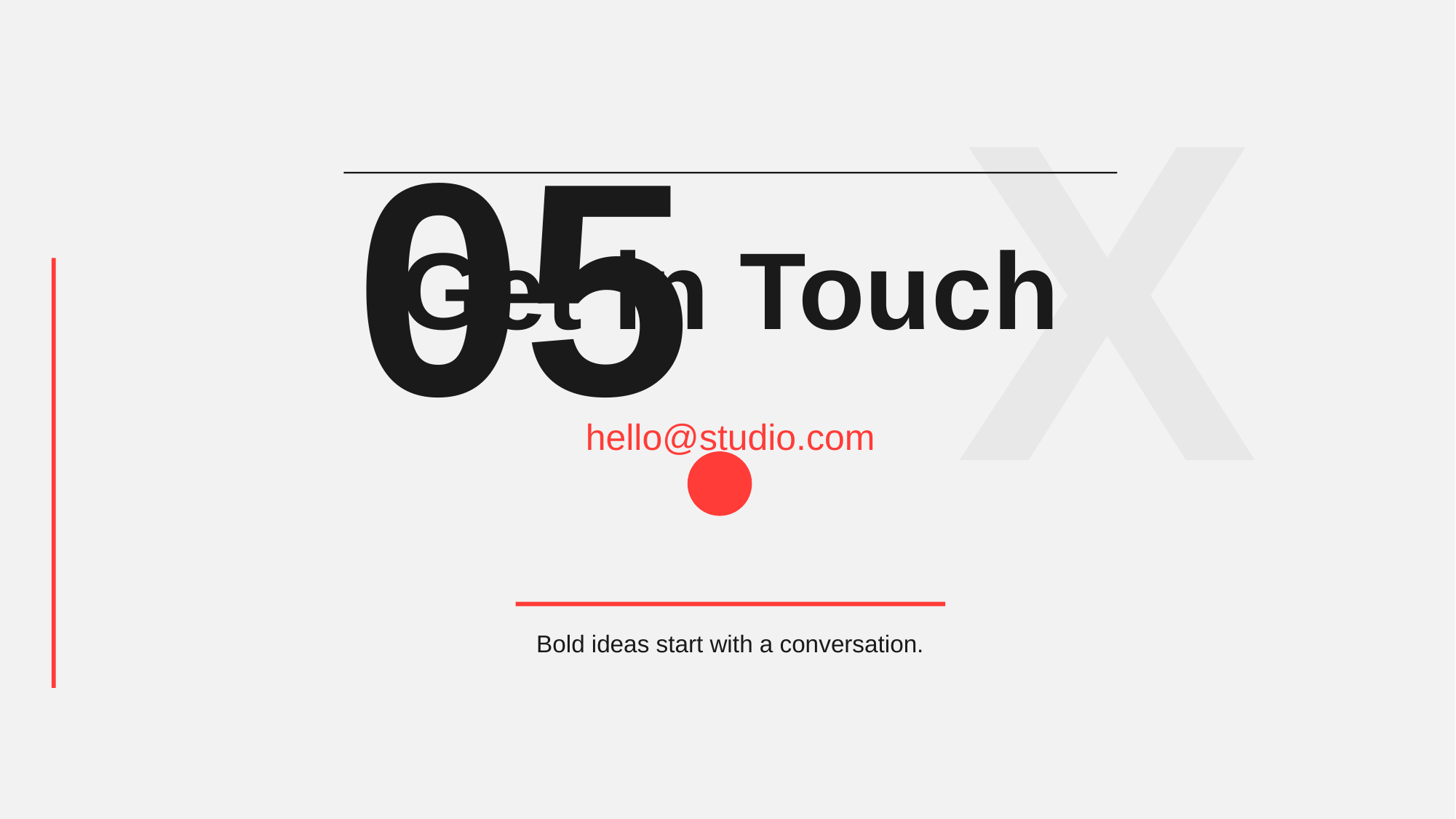

X
05

Get in Touch

hello@studio.com

Bold ideas start with a conversation.